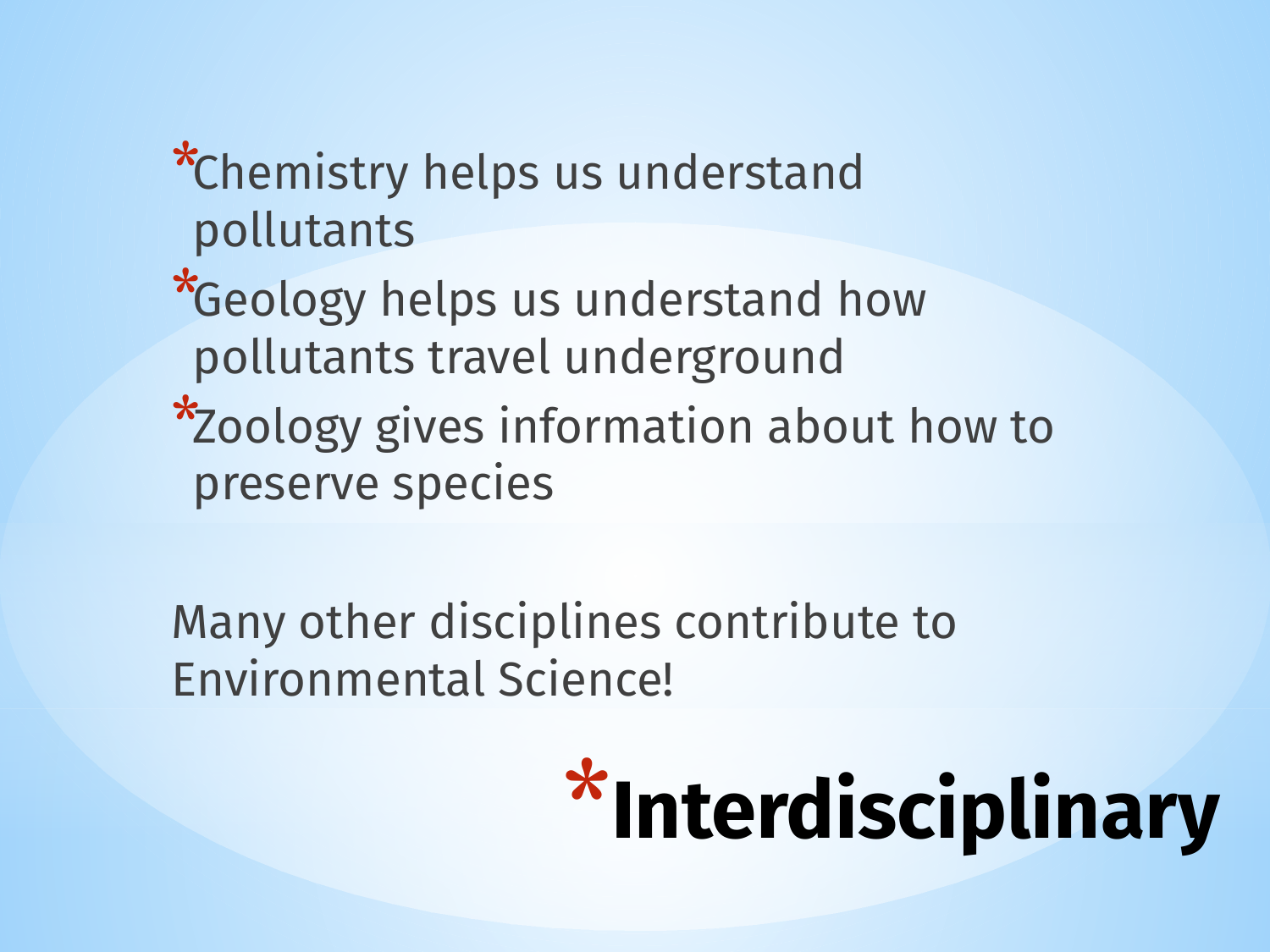

Chemistry helps us understand pollutants
Geology helps us understand how pollutants travel underground
Zoology gives information about how to preserve species

Many other disciplines contribute to Environmental Science!
# Interdisciplinary